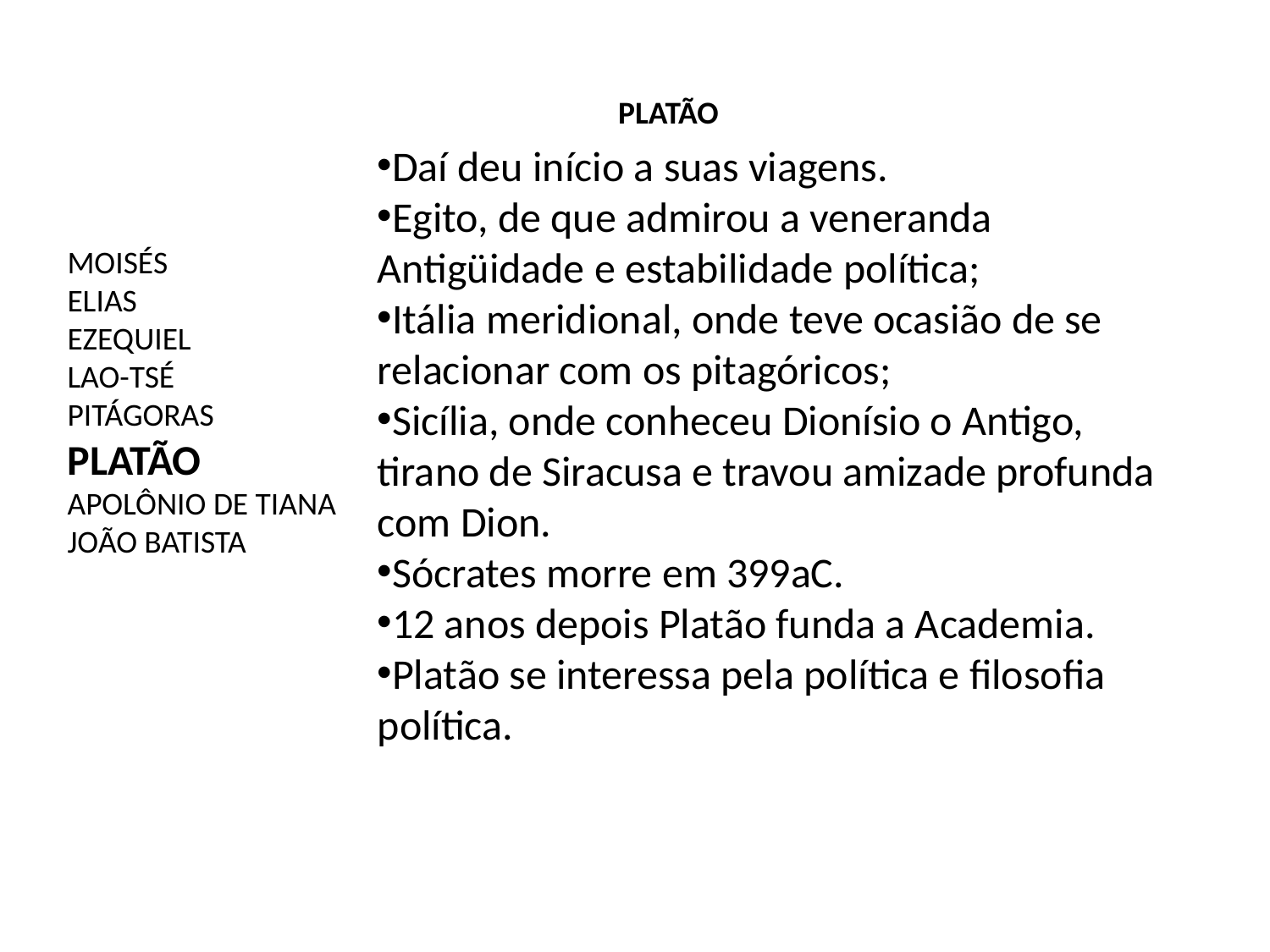

PLATÃO
Daí deu início a suas viagens.
Egito, de que admirou a veneranda Antigüidade e estabilidade política;
Itália meridional, onde teve ocasião de se relacionar com os pitagóricos;
Sicília, onde conheceu Dionísio o Antigo, tirano de Siracusa e travou amizade profunda com Dion.
Sócrates morre em 399aC.
12 anos depois Platão funda a Academia.
Platão se interessa pela política e filosofia política.
MOISÉS
ELIAS
EZEQUIEL
LAO-TSÉ
PITÁGORAS
PLATÃO
APOLÔNIO DE TIANA
JOÃO BATISTA